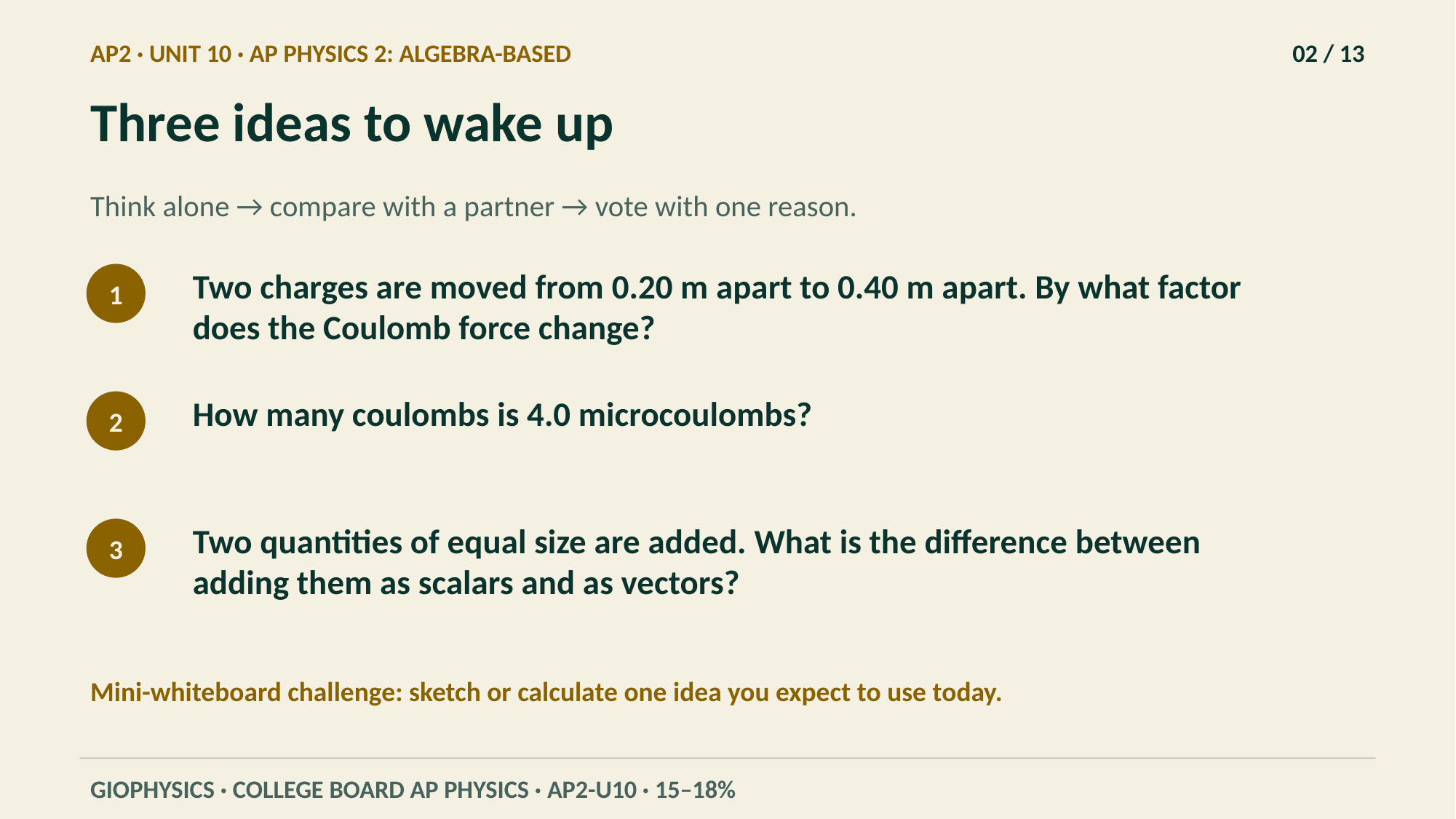

AP2 · UNIT 10 · AP PHYSICS 2: ALGEBRA-BASED
02 / 13
Three ideas to wake up
Think alone → compare with a partner → vote with one reason.
Two charges are moved from 0.20 m apart to 0.40 m apart. By what factor does the Coulomb force change?

1
How many coulombs is 4.0 microcoulombs?

2
Two quantities of equal size are added. What is the difference between adding them as scalars and as vectors?

3
Mini-whiteboard challenge: sketch or calculate one idea you expect to use today.

GIOPHYSICS · COLLEGE BOARD AP PHYSICS · AP2-U10 · 15–18%